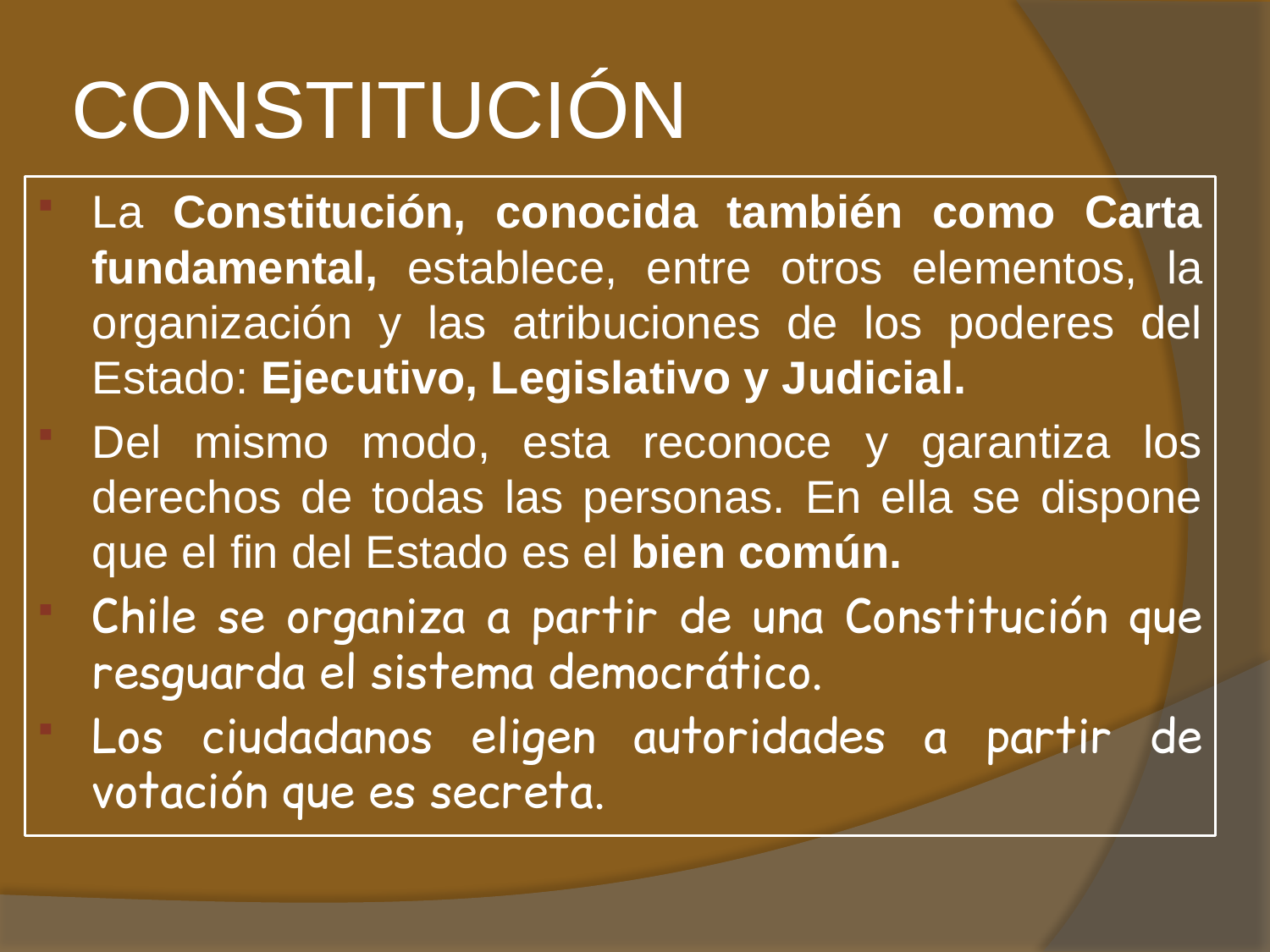

# CONSTITUCIÓN
La Constitución, conocida también como Carta fundamental, establece, entre otros elementos, la organización y las atribuciones de los poderes del Estado: Ejecutivo, Legislativo y Judicial.
Del mismo modo, esta reconoce y garantiza los derechos de todas las personas. En ella se dispone que el fin del Estado es el bien común.
Chile se organiza a partir de una Constitución que resguarda el sistema democrático.
Los ciudadanos eligen autoridades a partir de votación que es secreta.